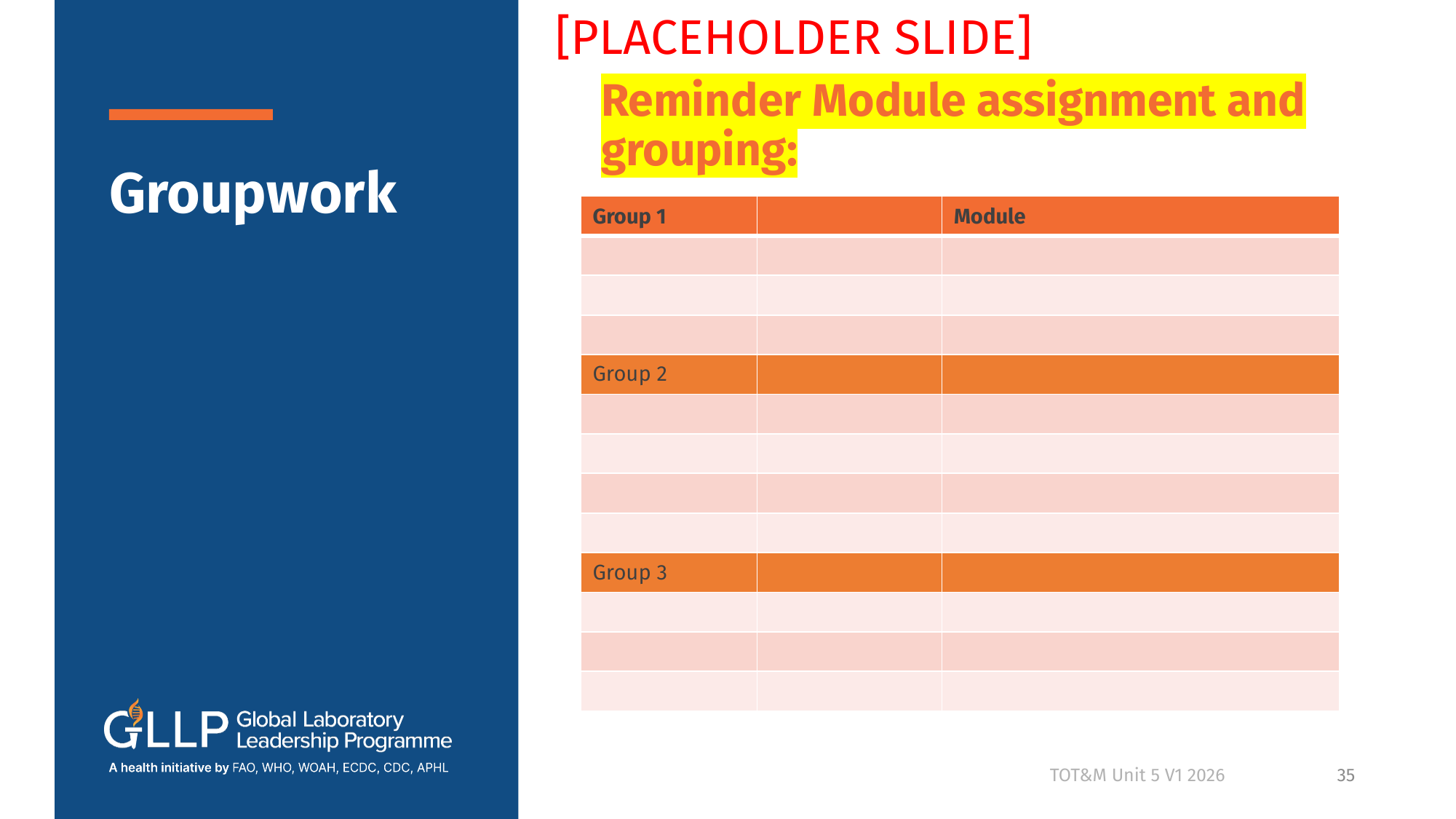

[PLACEHOLDER SLIDE]
Reminder Module assignment and grouping:
# Groupwork
| Group 1 |  | Module |
| --- | --- | --- |
|  |  |  |
|  |  |  |
|  |  |  |
| Group 2 |  |  |
|  |  |  |
|  |  |  |
|  |  |  |
|  |  |  |
| Group 3 |  |  |
|  |  |  |
|  |  |  |
|  |  |  |
TOT&M Unit 5 V1 2026
35